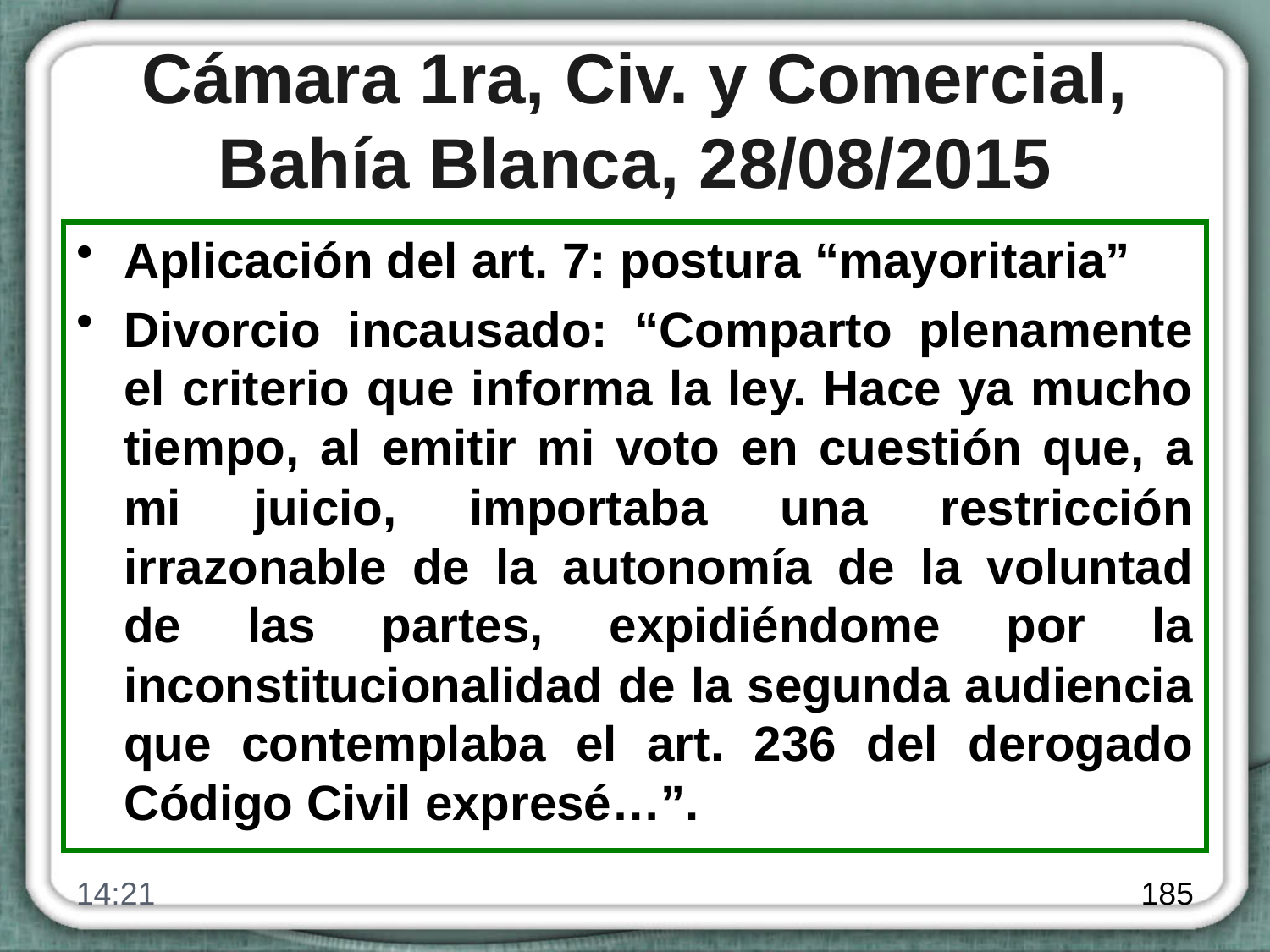

# Cámara 1ra, Civ. y Comercial, Bahía Blanca, 28/08/2015
Aplicación del art. 7: postura “mayoritaria”
Divorcio incausado: “Comparto plenamente el criterio que informa la ley. Hace ya mucho tiempo, al emitir mi voto en cuestión que, a mi juicio, importaba una restricción irrazonable de la autonomía de la voluntad de las partes, expidiéndome por la inconstitucionalidad de la segunda audiencia que contemplaba el art. 236 del derogado Código Civil expresé…”.
14:21
185